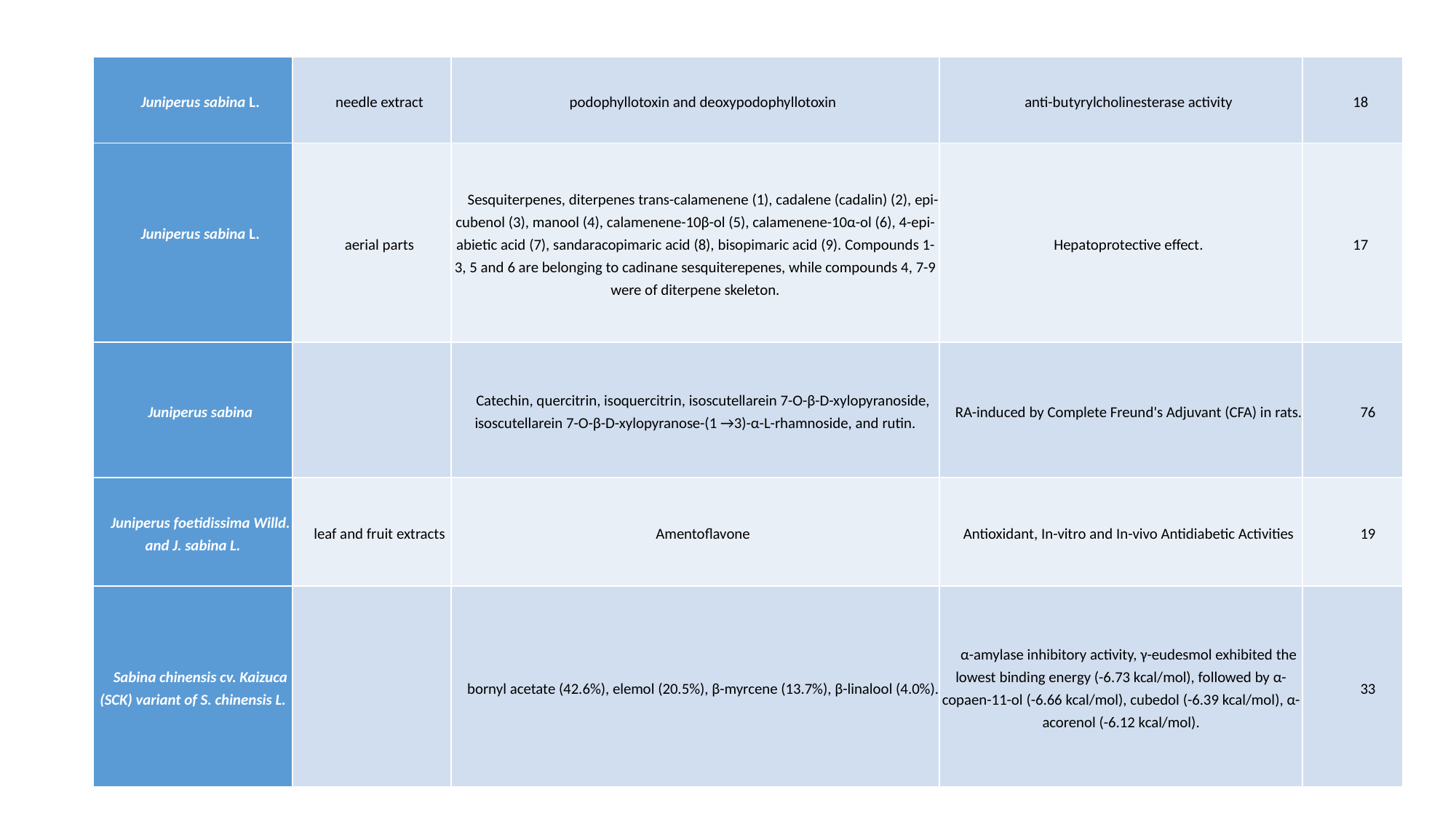

| Juniperus sabina L. | needle extract | podophyllotoxin and deoxypodophyllotoxin | anti-butyrylcholinesterase activity | 18 |
| --- | --- | --- | --- | --- |
| Juniperus sabina L. | aerial parts | Sesquiterpenes, diterpenes trans-calamenene (1), cadalene (cadalin) (2), epi-cubenol (3), manool (4), calamenene-10β-ol (5), calamenene-10α-ol (6), 4-epi-abietic acid (7), sandaracopimaric acid (8), bisopimaric acid (9). Compounds 1-3, 5 and 6 are belonging to cadinane sesquiterepenes, while compounds 4, 7-9 were of diterpene skeleton. | Hepatoprotective effect. | 17 |
| Juniperus sabina |  | Catechin, quercitrin, isoquercitrin, isoscutellarein 7-O-β-D-xylopyranoside, isoscutellarein 7-O-β-D-xylopyranose-(1 →3)-α-L-rhamnoside, and rutin. | RA-induced by Complete Freund's Adjuvant (CFA) in rats. | 76 |
| Juniperus foetidissima Willd. and J. sabina L. | leaf and fruit extracts | Amentoflavone | Antioxidant, In-vitro and In-vivo Antidiabetic Activities | 19 |
| Sabina chinensis cv. Kaizuca (SCK) variant of S. chinensis L. |  | bornyl acetate (42.6%), elemol (20.5%), β-myrcene (13.7%), β-linalool (4.0%). | α-amylase inhibitory activity, γ-eudesmol exhibited the lowest binding energy (-6.73 kcal/mol), followed by α-copaen-11-ol (-6.66 kcal/mol), cubedol (-6.39 kcal/mol), α-acorenol (-6.12 kcal/mol). | 33 |